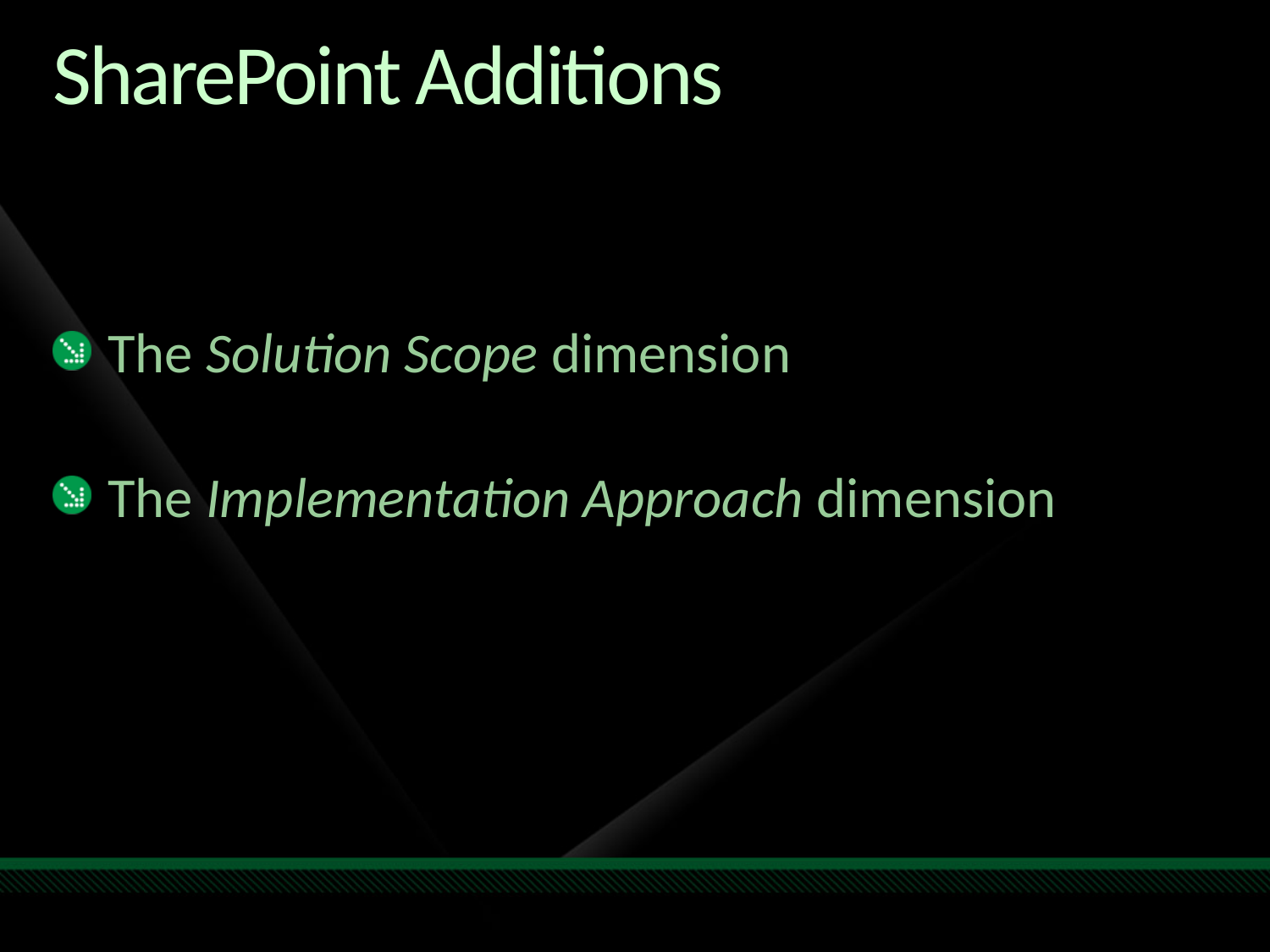

# SharePoint Additions
The Solution Scope dimension

The Implementation Approach dimension